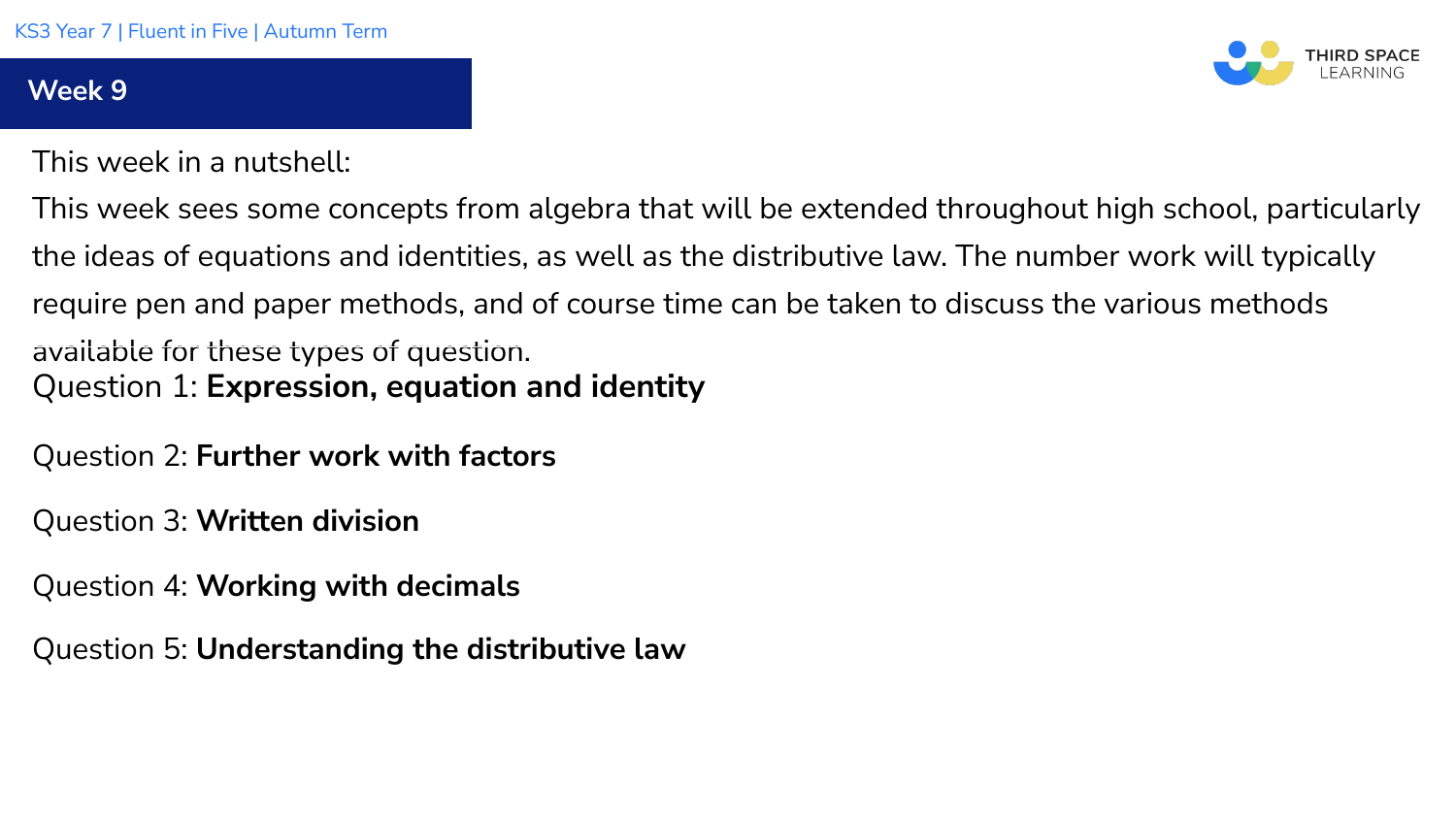

Week 9
| This week in a nutshell: This week sees some concepts from algebra that will be extended throughout high school, particularly the ideas of equations and identities, as well as the distributive law. The number work will typically require pen and paper methods, and of course time can be taken to discuss the various methods available for these types of question. |
| --- |
| Question 1: Expression, equation and identity |
| Question 2: Further work with factors |
| Question 3: Written division |
| Question 4: Working with decimals |
| Question 5: Understanding the distributive law |